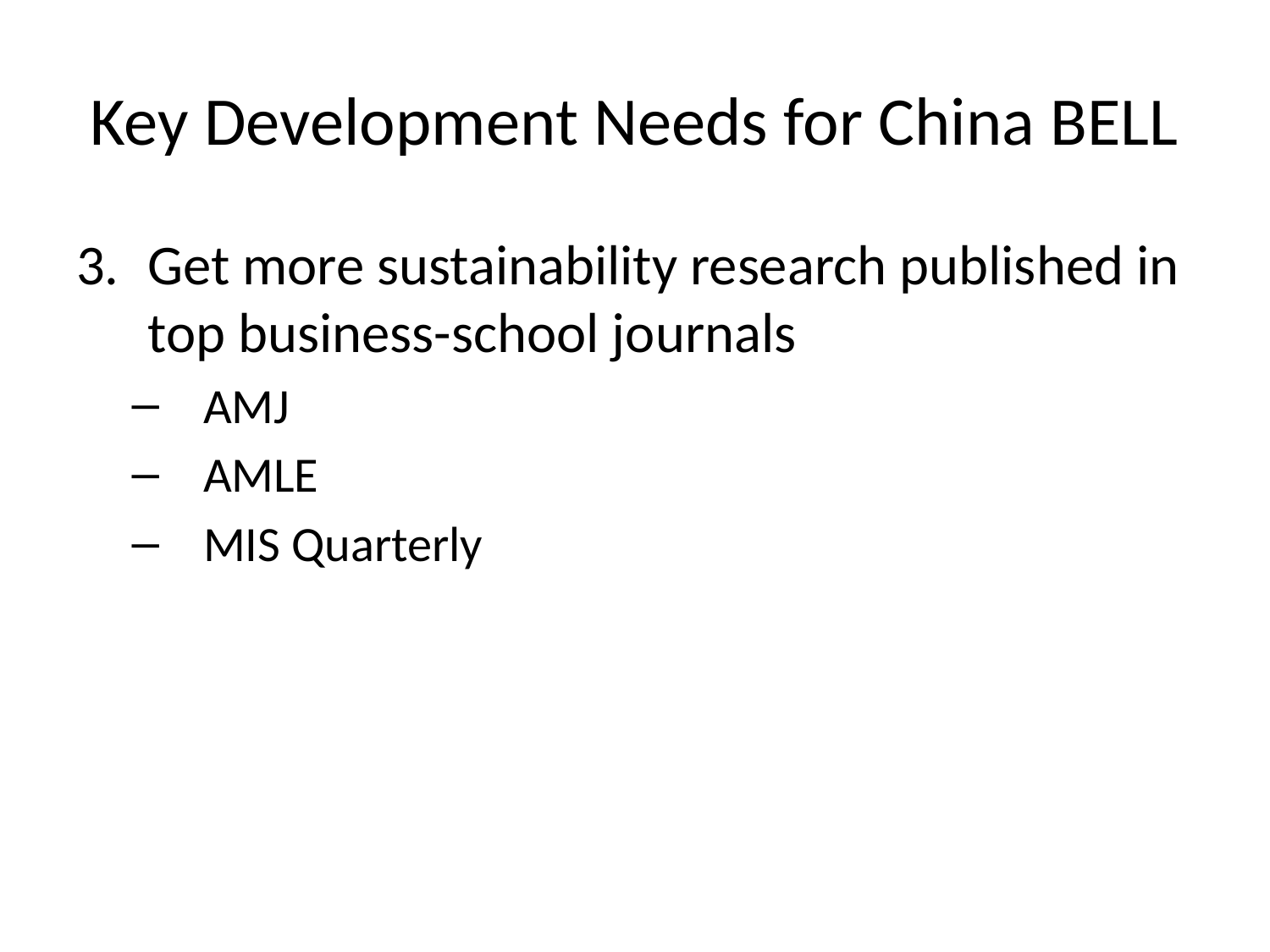

# Key Development Needs for China BELL
Get more sustainability research published in top business-school journals
AMJ
AMLE
MIS Quarterly